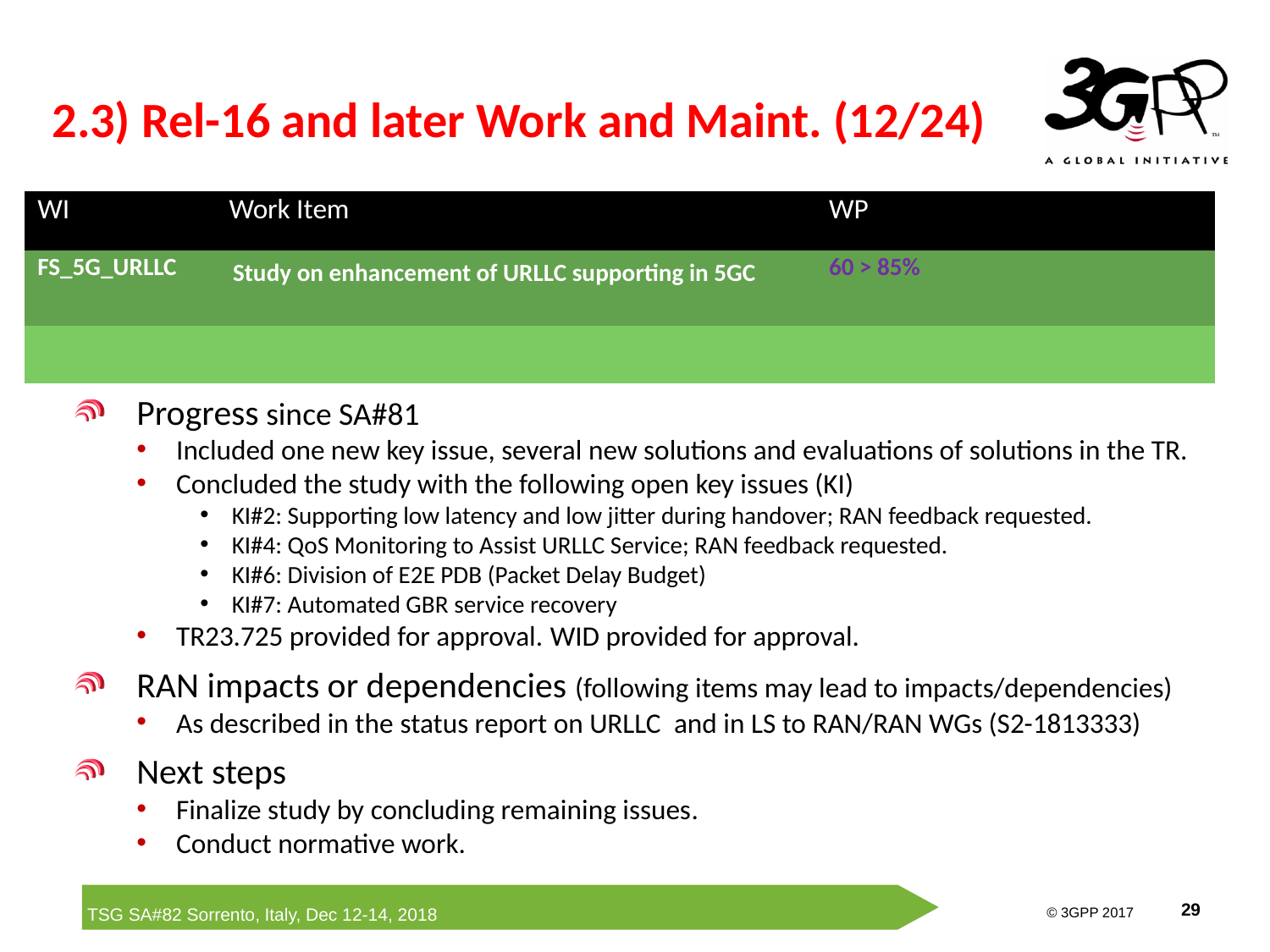

# 2.3) Rel-16 and later Work and Maint. (12/24)
| WI | Work Item | WP |  |  |
| --- | --- | --- | --- | --- |
| FS\_5G\_URLLC | Study on enhancement of URLLC supporting in 5GC | 60 > 85% |  |  |
|  |  |  |  |  |
Progress since SA#81
Included one new key issue, several new solutions and evaluations of solutions in the TR.
Concluded the study with the following open key issues (KI)
KI#2: Supporting low latency and low jitter during handover; RAN feedback requested.
KI#4: QoS Monitoring to Assist URLLC Service; RAN feedback requested.
KI#6: Division of E2E PDB (Packet Delay Budget)
KI#7: Automated GBR service recovery
TR23.725 provided for approval. WID provided for approval.
RAN impacts or dependencies (following items may lead to impacts/dependencies)
As described in the status report on URLLC  and in LS to RAN/RAN WGs (S2-1813333)
Next steps
Finalize study by concluding remaining issues.
Conduct normative work.